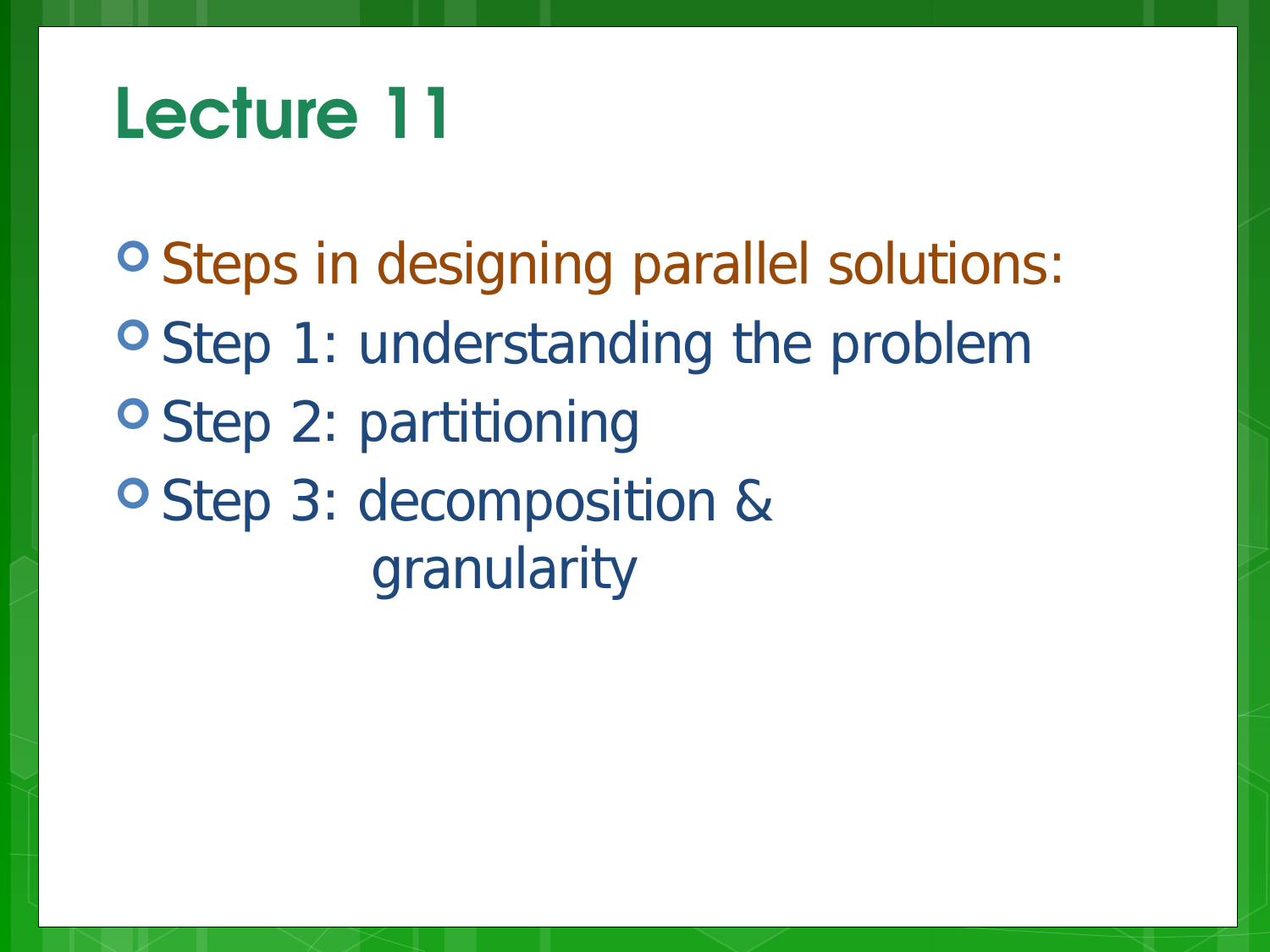

# Lecture 11
Steps in designing parallel solutions:
Step 1: understanding the problem
Step 2: partitioning
Step 3: decomposition &
            granularity